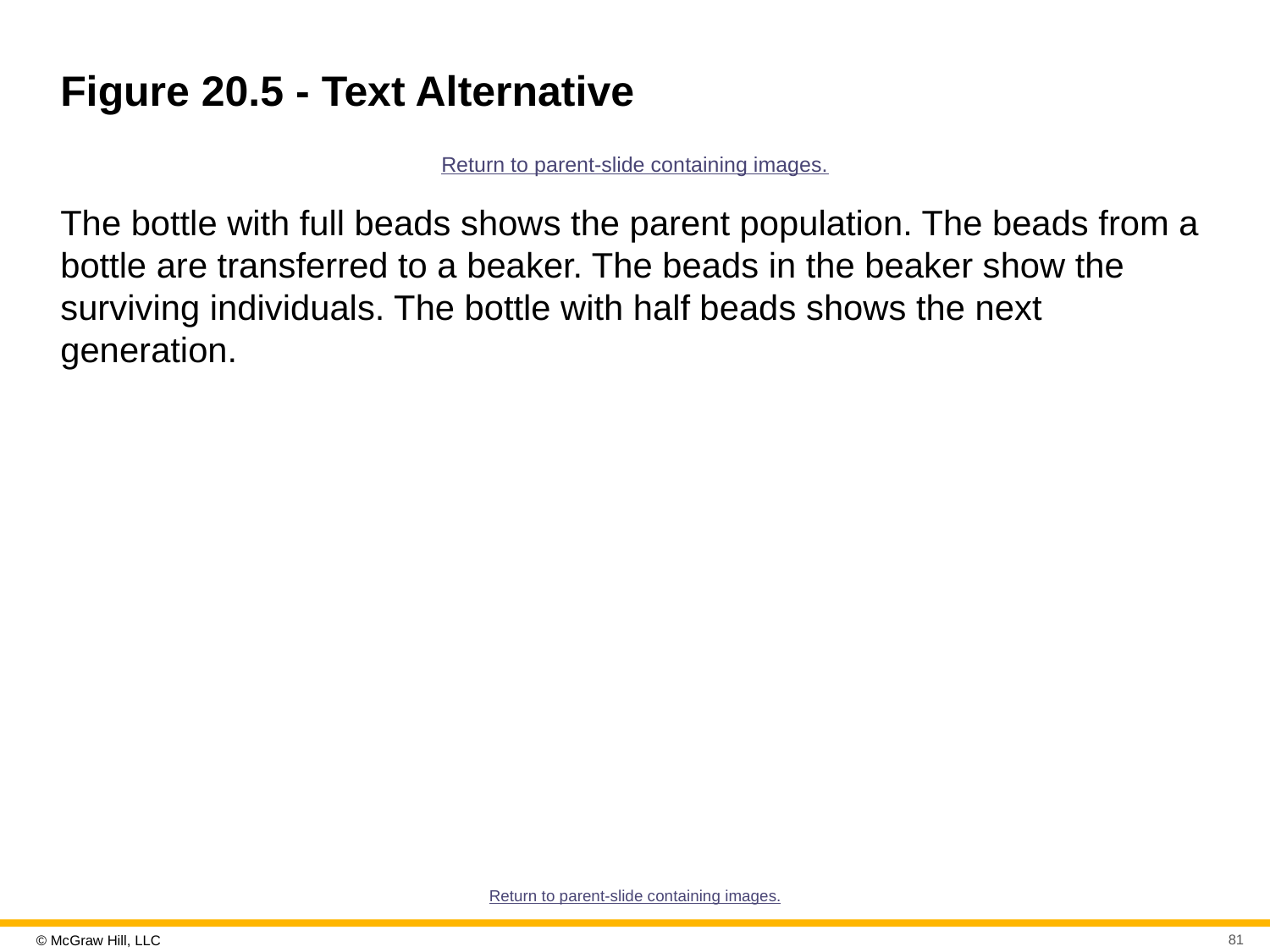

# Figure 20.5 - Text Alternative
Return to parent-slide containing images.
The bottle with full beads shows the parent population. The beads from a bottle are transferred to a beaker. The beads in the beaker show the surviving individuals. The bottle with half beads shows the next generation.
Return to parent-slide containing images.
81